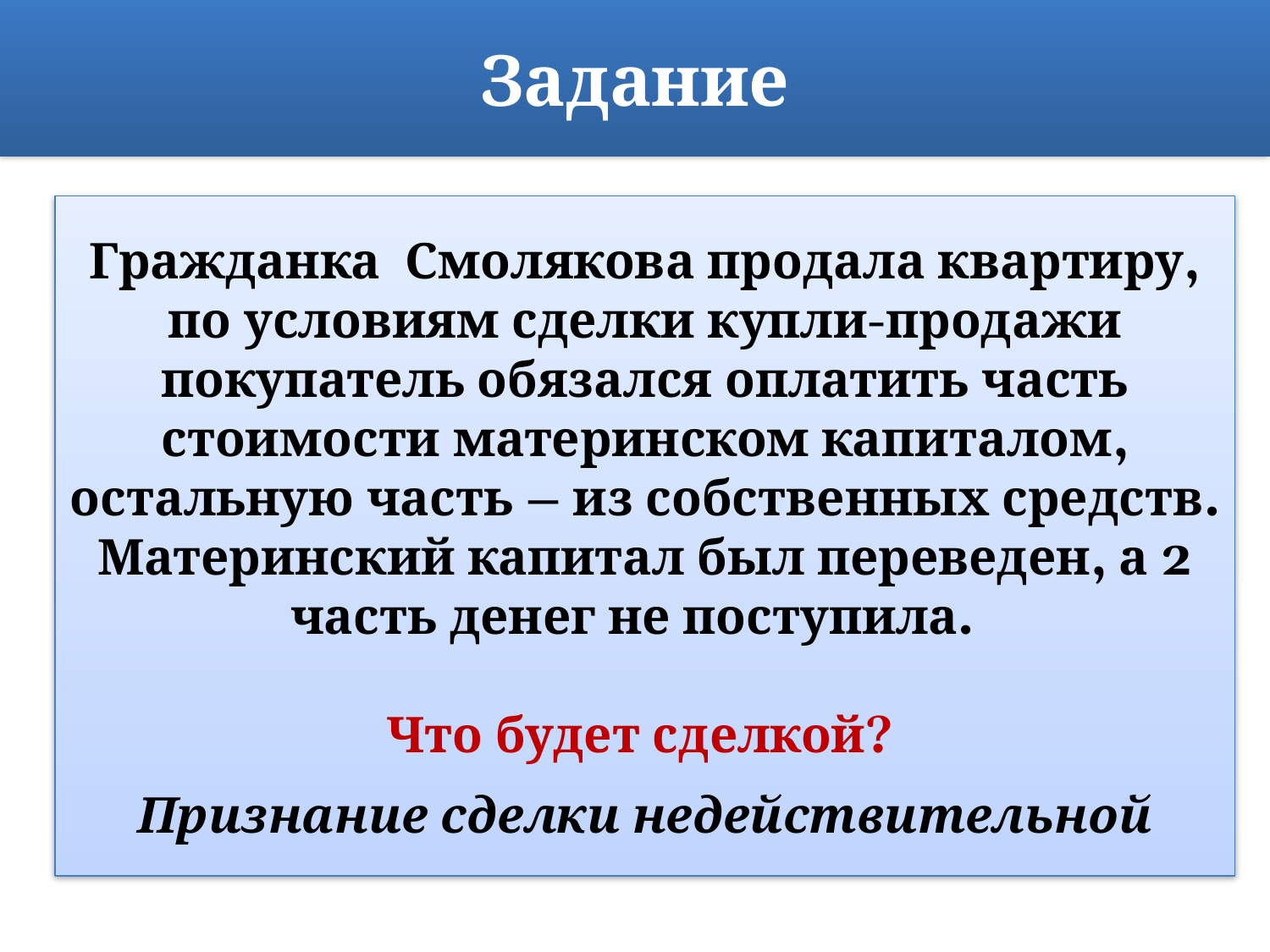

Задание

Гражданка  Смолякова продала квартиру, по условиям сделки купли-продажи покупатель обязался оплатить часть стоимости материнском капиталом, остальную часть – из собственных средств.
Материнский капитал был переведен, а 2 часть денег не поступила.

Что будет сделкой?

Признание сделки недействительной